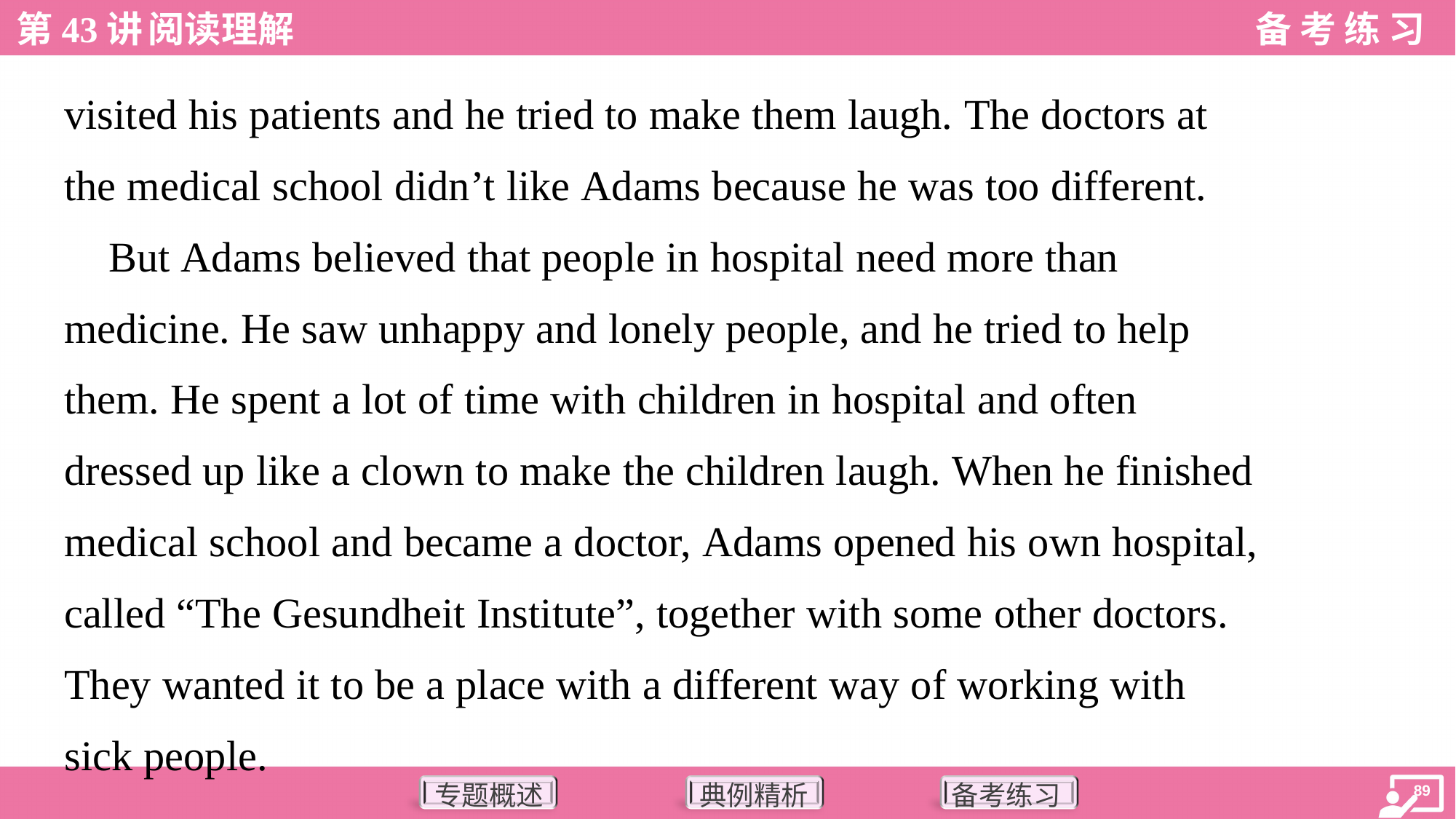

visited his patients and he tried to make them laugh. The doctors at
the medical school didn’t like Adams because he was too different.
    But Adams believed that people in hospital need more than
medicine. He saw unhappy and lonely people, and he tried to help
them. He spent a lot of time with children in hospital and often
dressed up like a clown to make the children laugh. When he finished
medical school and became a doctor, Adams opened his own hospital,
called “The Gesundheit Institute”, together with some other doctors.
They wanted it to be a place with a different way of working with
sick people.